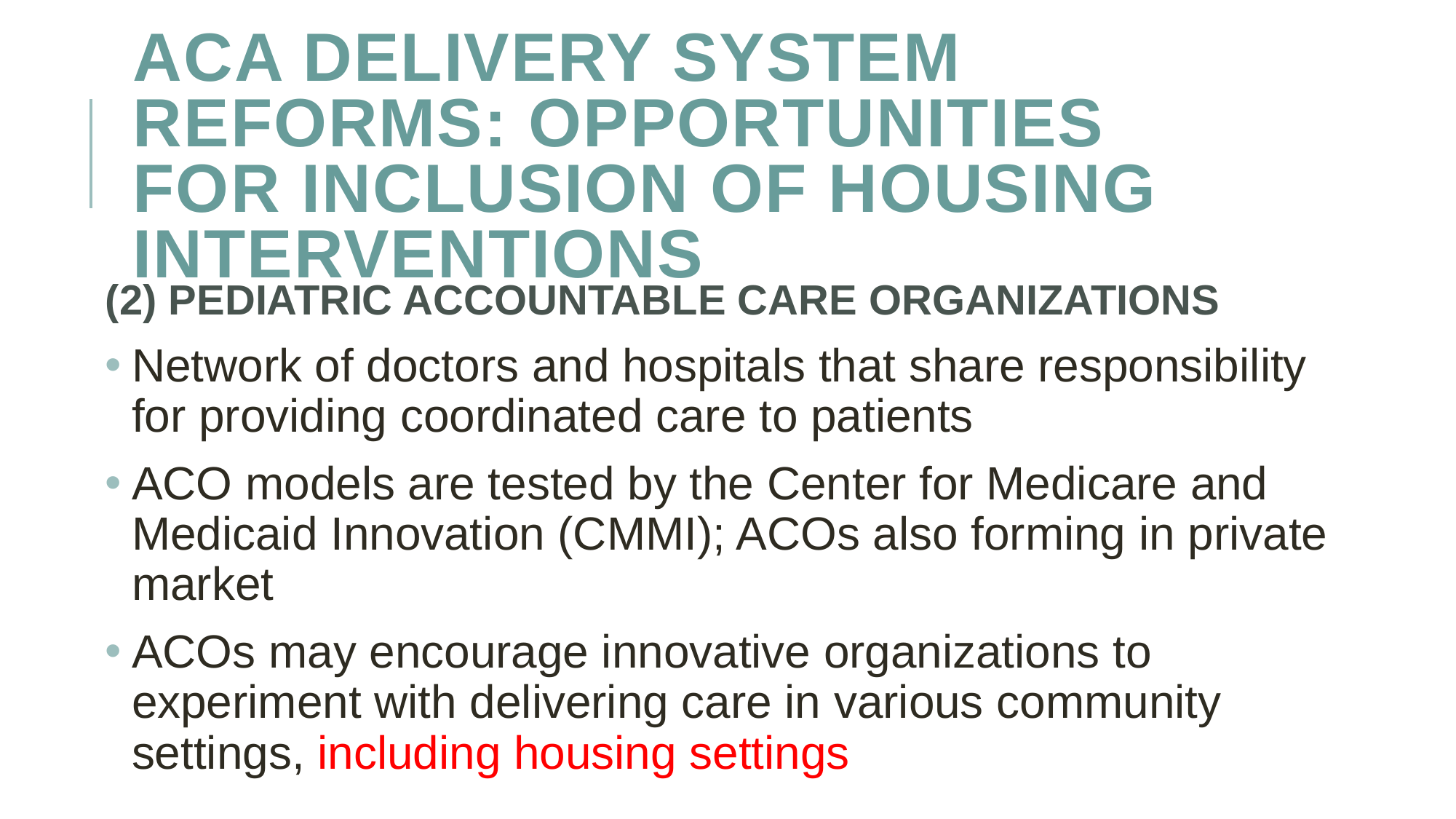

# ACA Delivery System Reforms: Opportunities for inclusion of housing interventions
(2) Pediatric Accountable Care Organizations
Network of doctors and hospitals that share responsibility for providing coordinated care to patients
ACO models are tested by the Center for Medicare and Medicaid Innovation (CMMI); ACOs also forming in private market
ACOs may encourage innovative organizations to experiment with delivering care in various community settings, including housing settings